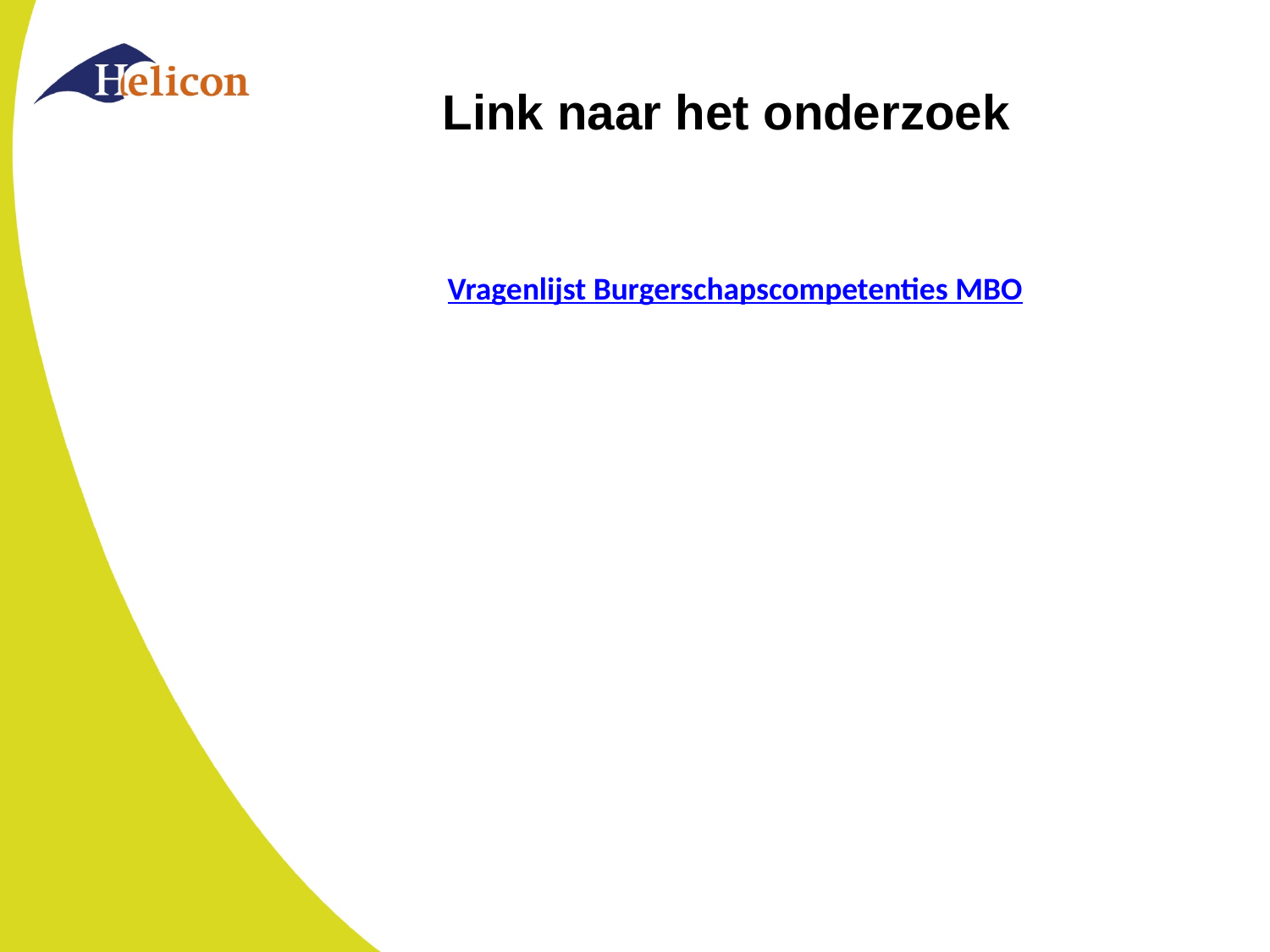

# Link naar het onderzoek
Vragenlijst Burgerschapscompetenties MBO